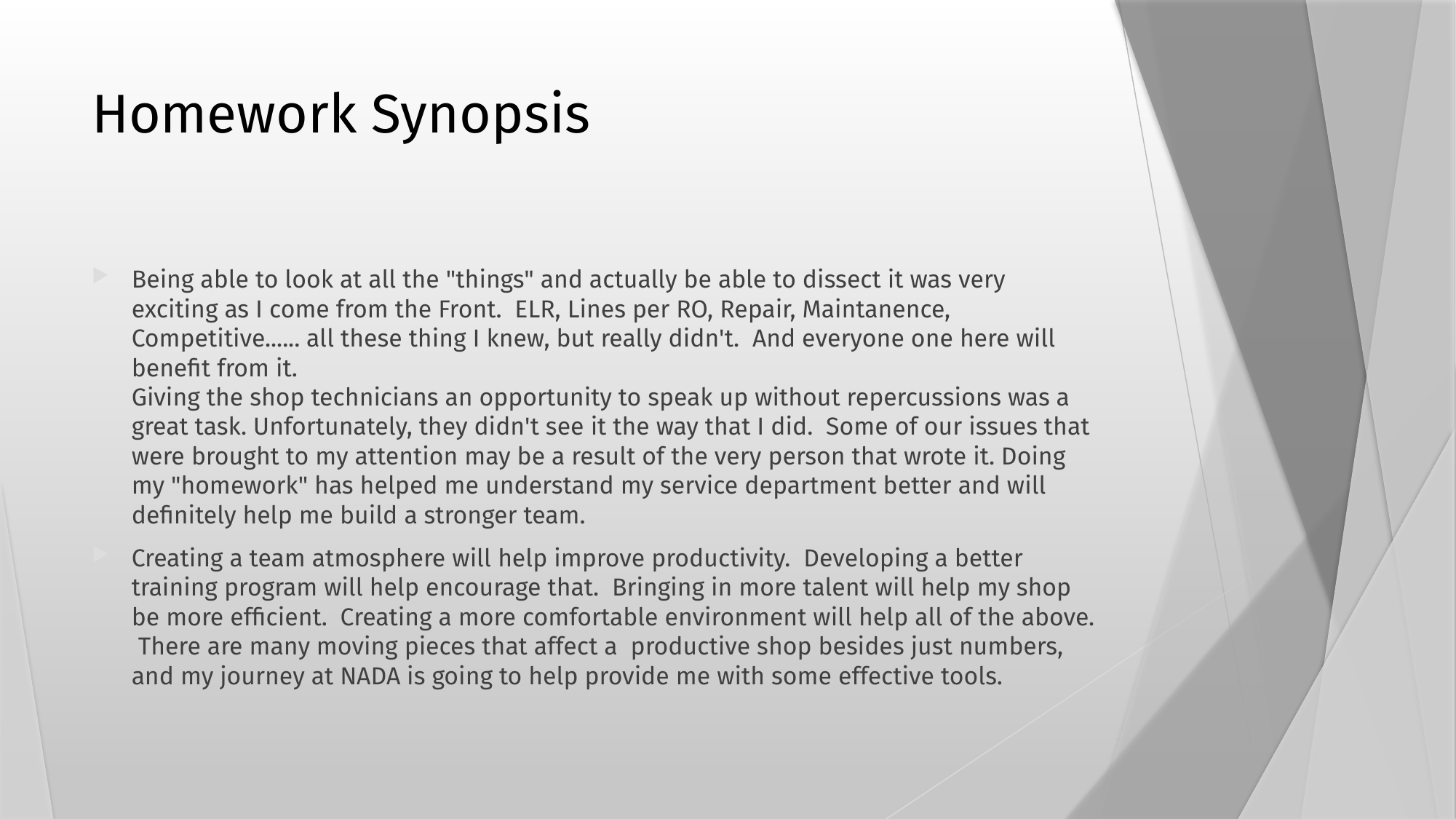

# Homework Synopsis
Being able to look at all the "things" and actually be able to dissect it was very exciting as I come from the Front.  ELR, Lines per RO, Repair, Maintanence, Competitive...... all these thing I knew, but really didn't.  And everyone one here will benefit from it.
Giving the shop technicians an opportunity to speak up without repercussions was a great task. Unfortunately, they didn't see it the way that I did.  Some of our issues that were brought to my attention may be a result of the very person that wrote it. Doing my "homework" has helped me understand my service department better and will definitely help me build a stronger team.
Creating a team atmosphere will help improve productivity.  Developing a better training program will help encourage that.  Bringing in more talent will help my shop be more efficient.  Creating a more comfortable environment will help all of the above.  There are many moving pieces that affect a  productive shop besides just numbers, and my journey at NADA is going to help provide me with some effective tools.